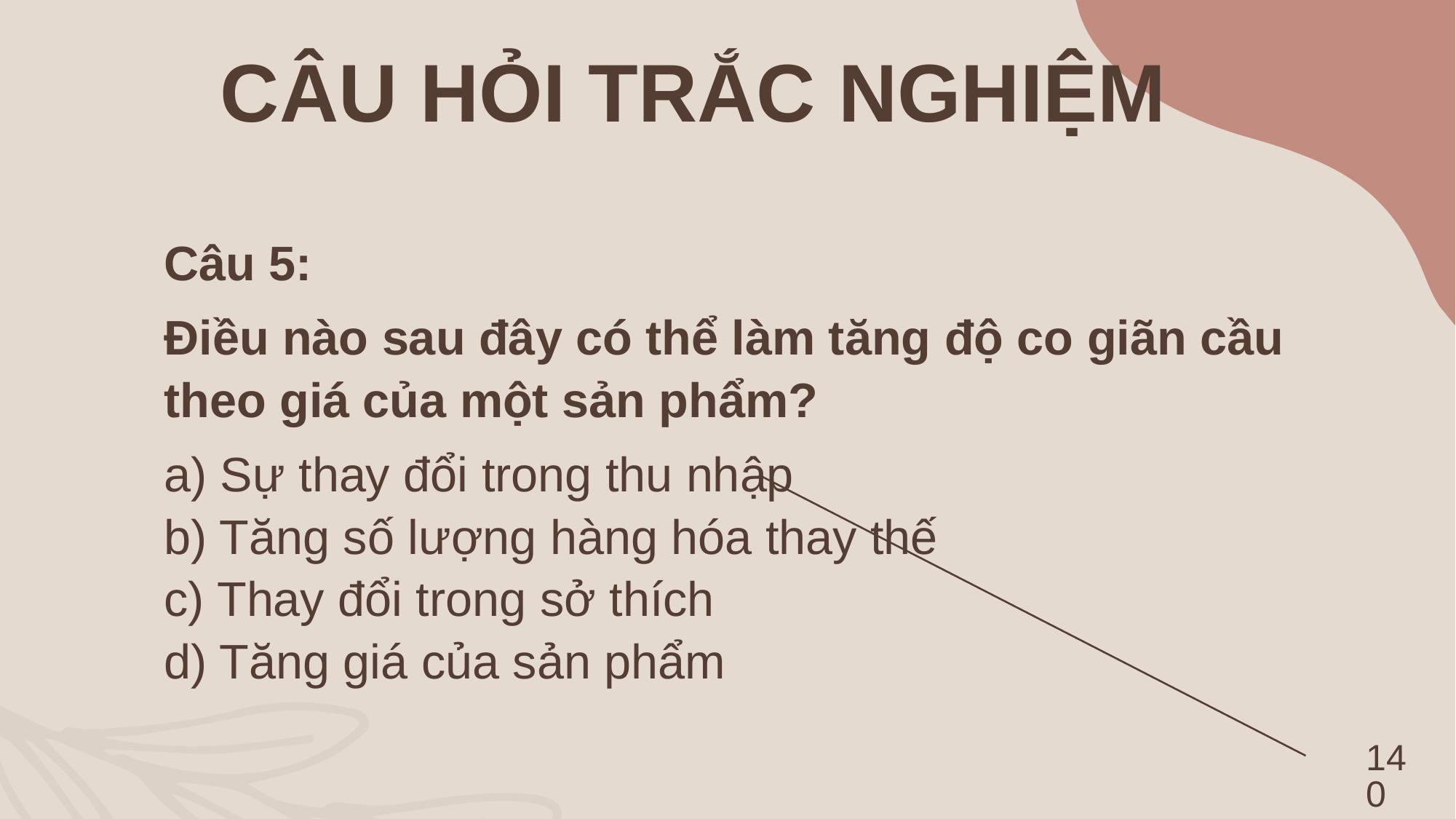

CÂU HỎI TRẮC NGHIỆM
Câu 5:
Điều nào sau đây có thể làm tăng độ co giãn cầu theo giá của một sản phẩm?
a) Sự thay đổi trong thu nhập
b) Tăng số lượng hàng hóa thay thế
c) Thay đổi trong sở thích
d) Tăng giá của sản phẩm
140